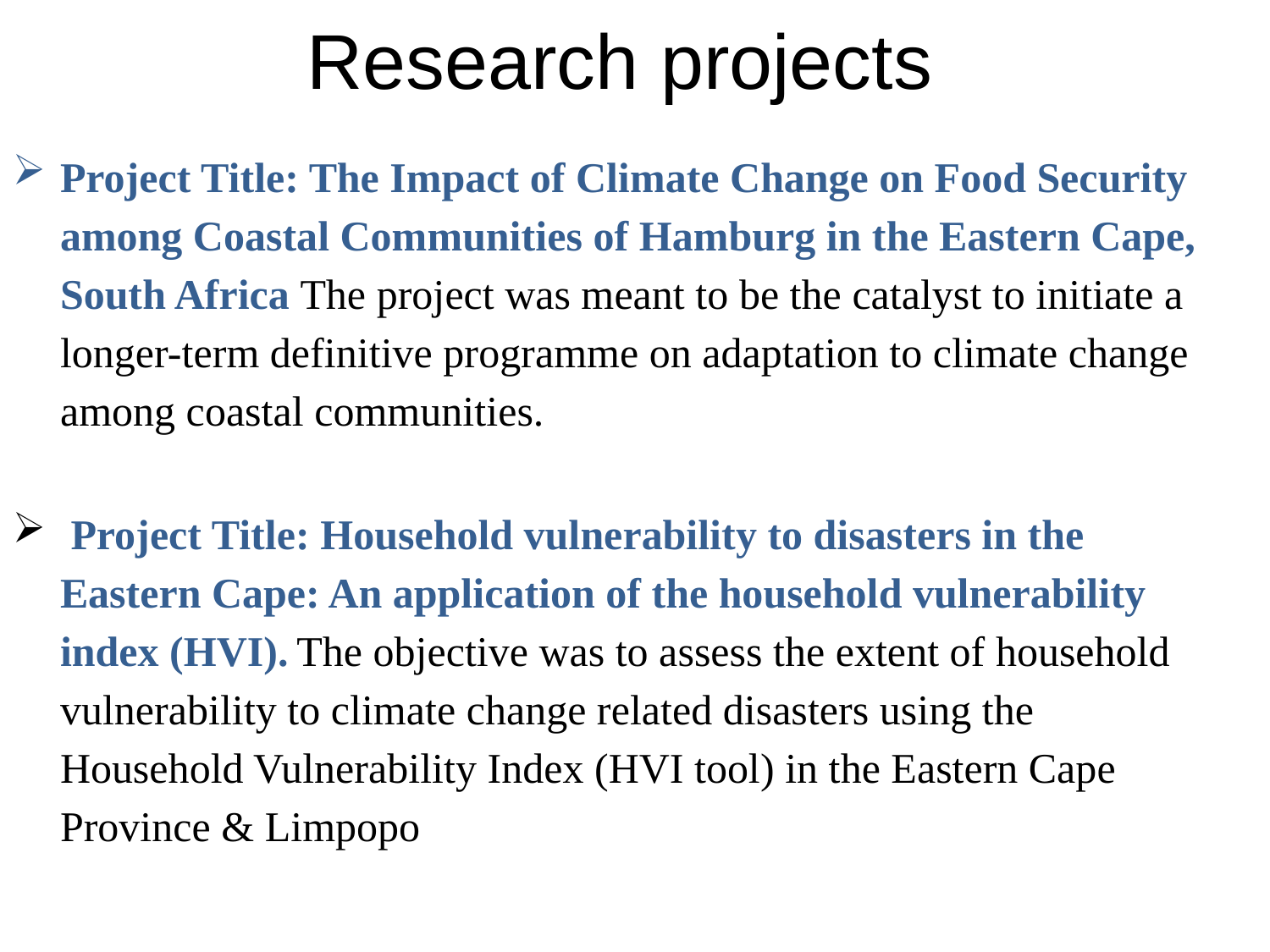

# Research projects
Project Title: The Impact of Climate Change on Food Security among Coastal Communities of Hamburg in the Eastern Cape, South Africa The project was meant to be the catalyst to initiate a longer-term definitive programme on adaptation to climate change among coastal communities.

 Project Title: Household vulnerability to disasters in the Eastern Cape: An application of the household vulnerability index (HVI). The objective was to assess the extent of household vulnerability to climate change related disasters using the Household Vulnerability Index (HVI tool) in the Eastern Cape Province & Limpopo